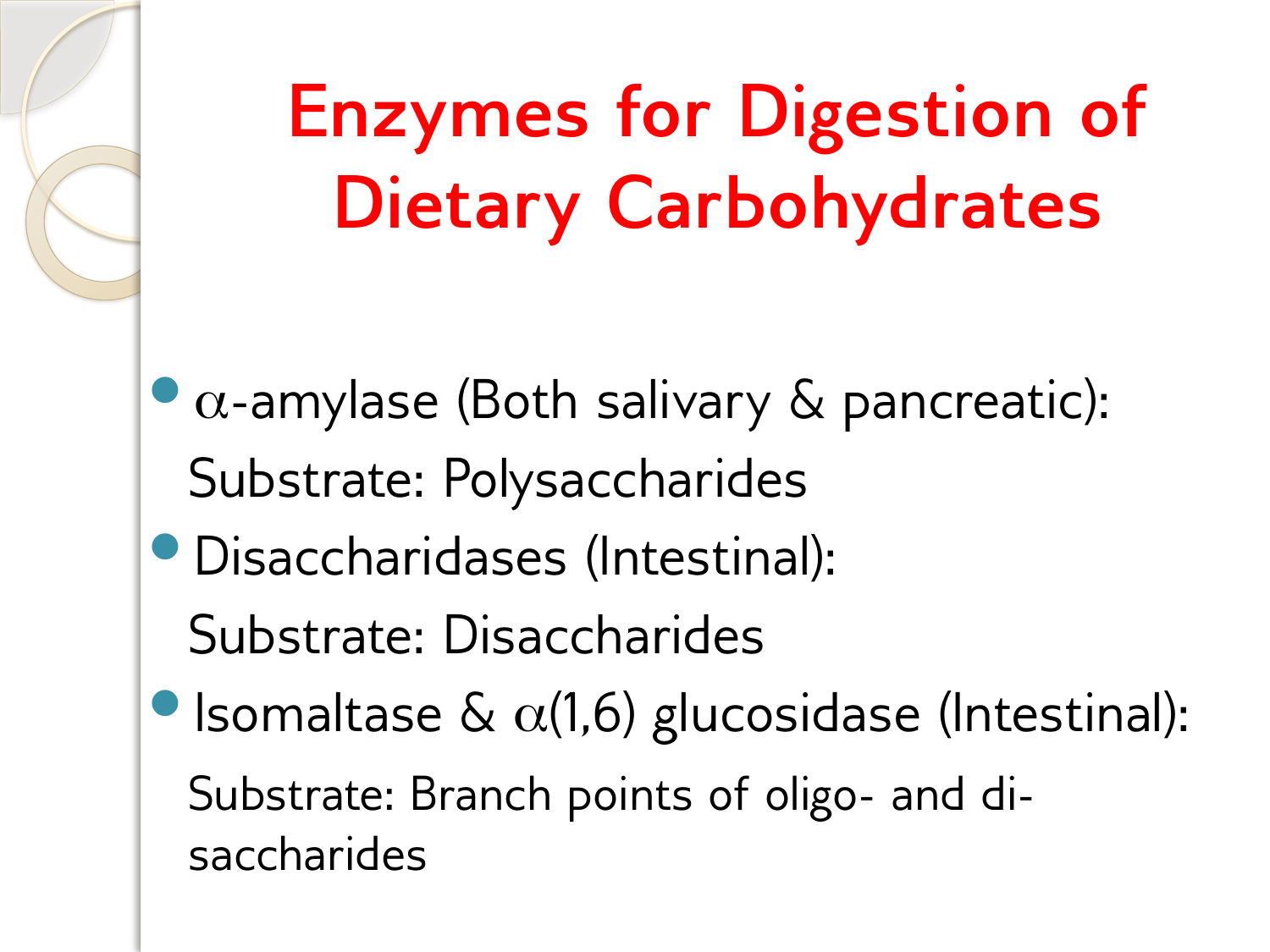

# Enzymes for Digestion of Dietary Carbohydrates
α-amylase (Both salivary & pancreatic):
	Substrate: Polysaccharides
Disaccharidases (Intestinal):
	Substrate: Disaccharides
Isomaltase & α(1,6) glucosidase (Intestinal):
	Substrate: Branch points of oligo- and di-saccharides